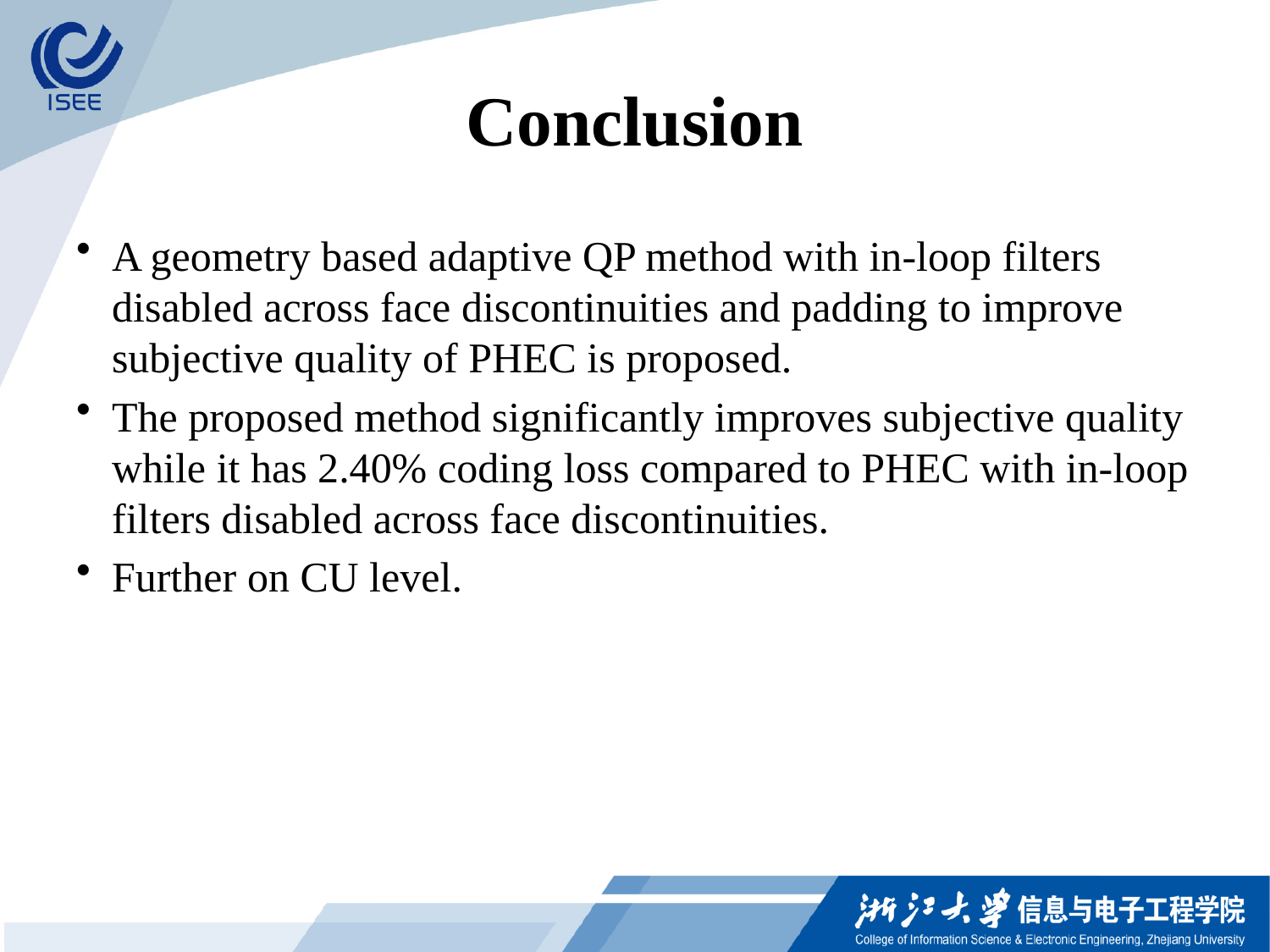

# Conclusion
A geometry based adaptive QP method with in-loop filters disabled across face discontinuities and padding to improve subjective quality of PHEC is proposed.
The proposed method significantly improves subjective quality while it has 2.40% coding loss compared to PHEC with in-loop filters disabled across face discontinuities.
Further on CU level.